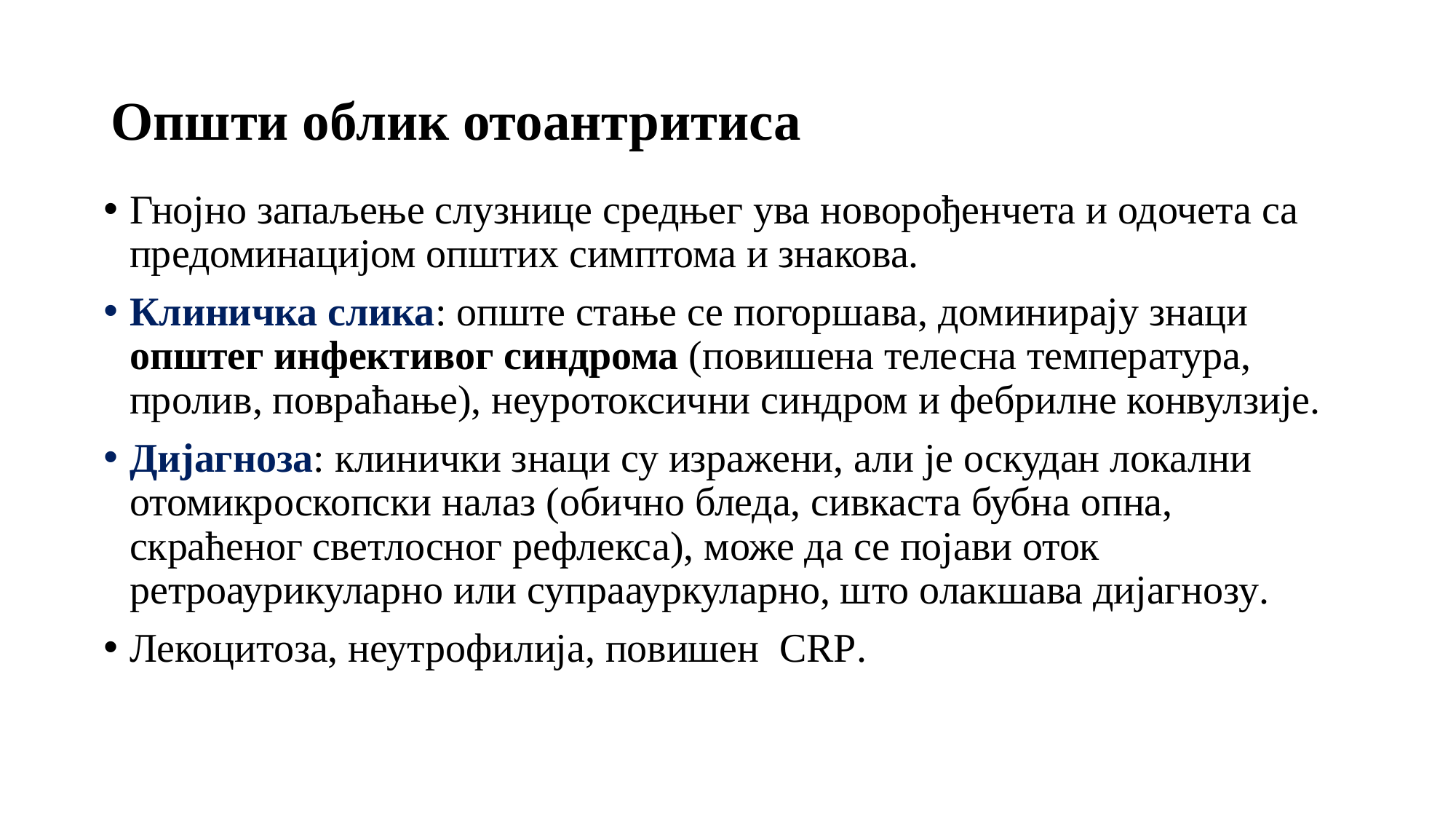

# Општи облик отоантритиса
Гнојно запаљење слузнице средњег ува новорођенчета и одочета са предоминацијом општих симптома и знакова.
Клиничка слика: опште стање се погоршава, доминирају знаци  општег инфективог синдрома (повишена телесна температура, пролив, повраћање), неуротоксични синдром и фебрилне конвулзије.
Дијагноза: клинички знаци су изражени, али је оскудан локални отомикроскопски налаз (обично бледа, сивкаста бубна опна, скраћеног светлосног рефлекса), може да се појави оток ретроаурикуларно или супраауркуларно, што олакшава дијагнозу.
Лекоцитоза, неутрофилија, повишен  CRP.